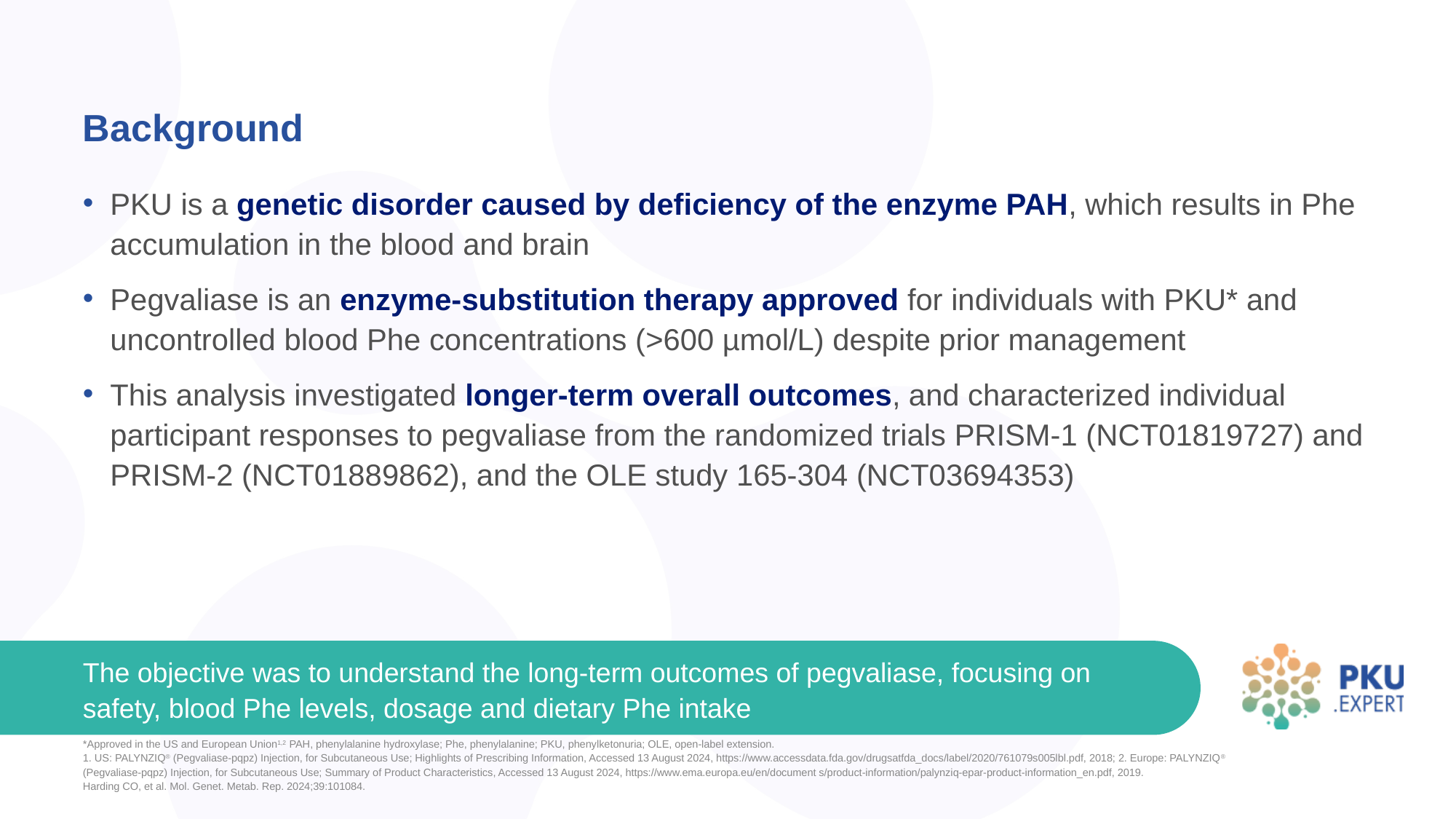

# Background
PKU is a genetic disorder caused by deficiency of the enzyme PAH, which results in Phe accumulation in the blood and brain
Pegvaliase is an enzyme-substitution therapy approved for individuals with PKU* and uncontrolled blood Phe concentrations (>600 µmol/L) despite prior management
This analysis investigated longer-term overall outcomes, and characterized individual participant responses to pegvaliase from the randomized trials PRISM-1 (NCT01819727) and PRISM-2 (NCT01889862), and the OLE study 165-304 (NCT03694353)

The objective was to understand the long-term outcomes of pegvaliase, focusing on safety, blood Phe levels, dosage and dietary Phe intake
*Approved in the US and European Union1,2  PAH, phenylalanine hydroxylase; Phe, phenylalanine; PKU, phenylketonuria; OLE, open-label extension.
1. US: PALYNZIQ® (Pegvaliase-pqpz) Injection, for Subcutaneous Use; Highlights of Prescribing Information, Accessed 13 August 2024, https://www.accessdata.fda.gov/drugsatfda_docs/label/2020/761079s005lbl.pdf, 2018; 2. Europe: PALYNZIQ® (Pegvaliase-pqpz) Injection, for Subcutaneous Use; Summary of Product Characteristics, Accessed 13 August 2024, https://www.ema.europa.eu/en/document s/product-information/palynziq-epar-product-information_en.pdf, 2019.
Harding CO, et al. Mol. Genet. Metab. Rep. 2024;39:101084.